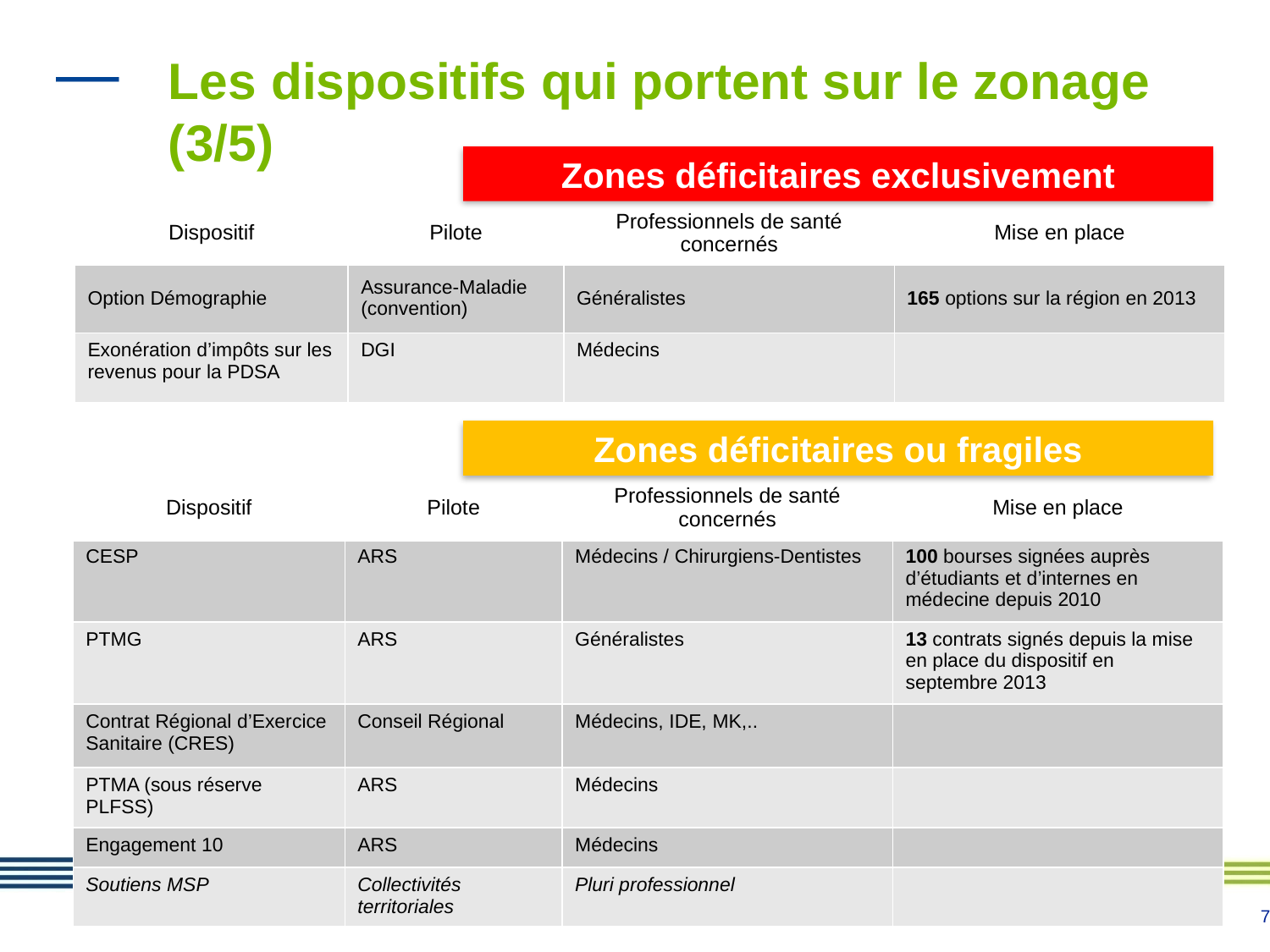

# Les dispositifs qui portent sur le zonage (3/5)
Zones déficitaires exclusivement
| Dispositif | Pilote | Professionnels de santé concernés | Mise en place |
| --- | --- | --- | --- |
| Option Démographie | Assurance-Maladie (convention) | Généralistes | 165 options sur la région en 2013 |
| Exonération d’impôts sur les revenus pour la PDSA | DGI | Médecins |  |
Zones déficitaires ou fragiles
| Dispositif | Pilote | Professionnels de santé concernés | Mise en place |
| --- | --- | --- | --- |
| CESP | ARS | Médecins / Chirurgiens-Dentistes | 100 bourses signées auprès d’étudiants et d’internes en médecine depuis 2010 |
| PTMG | ARS | Généralistes | 13 contrats signés depuis la mise en place du dispositif en septembre 2013 |
| Contrat Régional d’Exercice Sanitaire (CRES) | Conseil Régional | Médecins, IDE, MK,.. |  |
| PTMA (sous réserve PLFSS) | ARS | Médecins |  |
| Engagement 10 | ARS | Médecins |  |
| Soutiens MSP | Collectivités territoriales | Pluri professionnel |  |